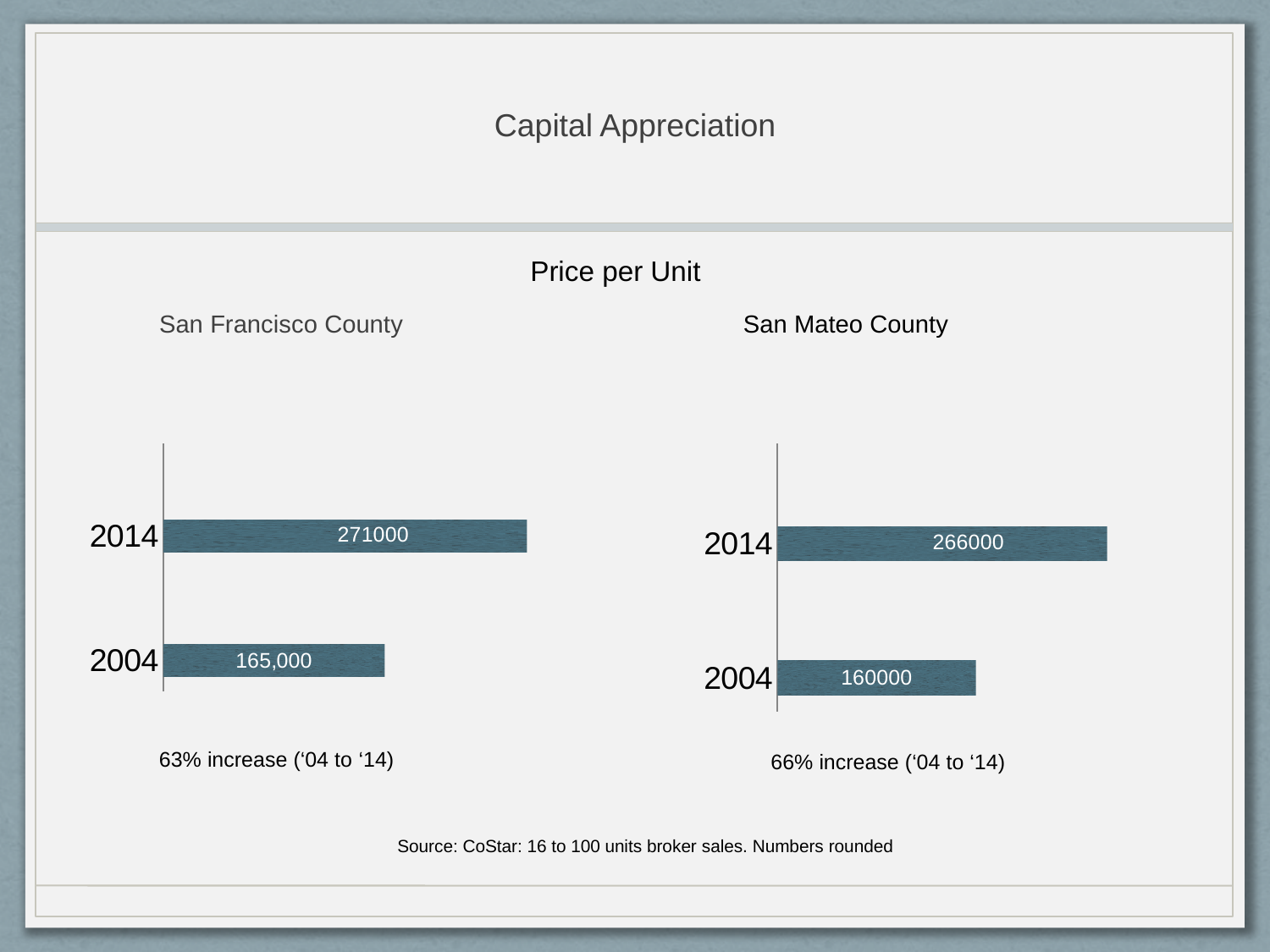

# Capital Appreciation
Price per Unit
San Francisco County

San Mateo County

### Chart

| Category | Column1 | Column2 | Column3 |
|---|---|---|---|
| 2004.0 | 165000.0 | None | None |
|  | None | None | None |
| 2014.0 | 271000.0 | None | None |
|  | None | None | None |

### Chart

| Category | Column1 | Column2 | Column3 |
|---|---|---|---|
| 2004.0 | 160000.0 | None | None |
|  | None | None | None |
| 2014.0 | 266000.0 | None | None |
|  | None | None | None |
63% increase (‘04 to ‘14)
66% increase (‘04 to ‘14)
Source: CoStar: 16 to 100 units broker sales. Numbers rounded